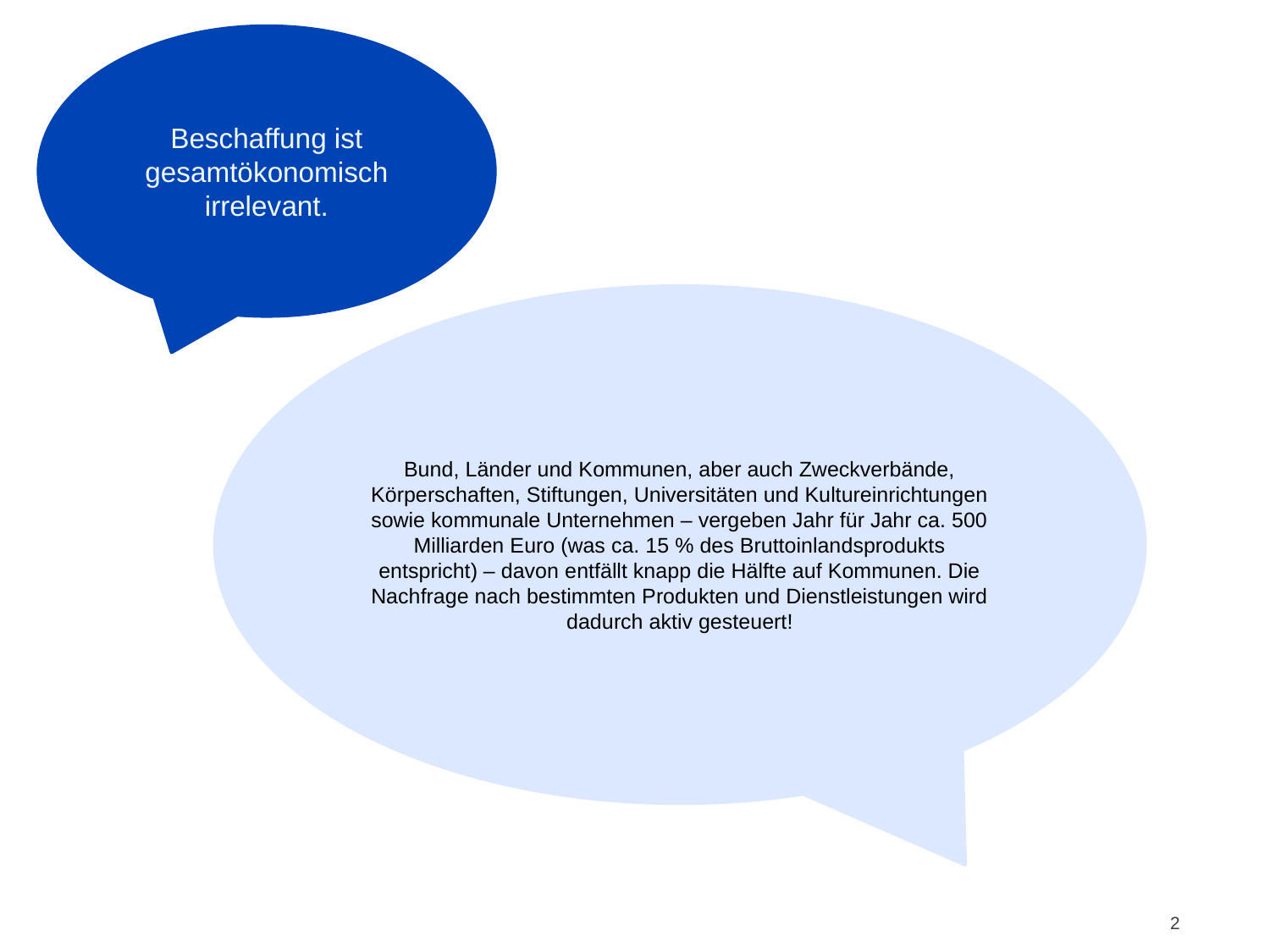

Beschaffung ist gesamtökonomisch irrelevant.
# Argumente 4
Bund, Länder und Kommunen, aber auch Zweckverbände, Körperschaften, Stiftungen, Universitäten und Kultureinrichtungen sowie kommunale Unternehmen – vergeben Jahr für Jahr ca. 500 Milliarden Euro (was ca. 15 % des Bruttoinlandsprodukts entspricht) – davon entfällt knapp die Hälfte auf Kommunen. Die Nachfrage nach bestimmten Produkten und Dienstleistungen wird dadurch aktiv gesteuert!